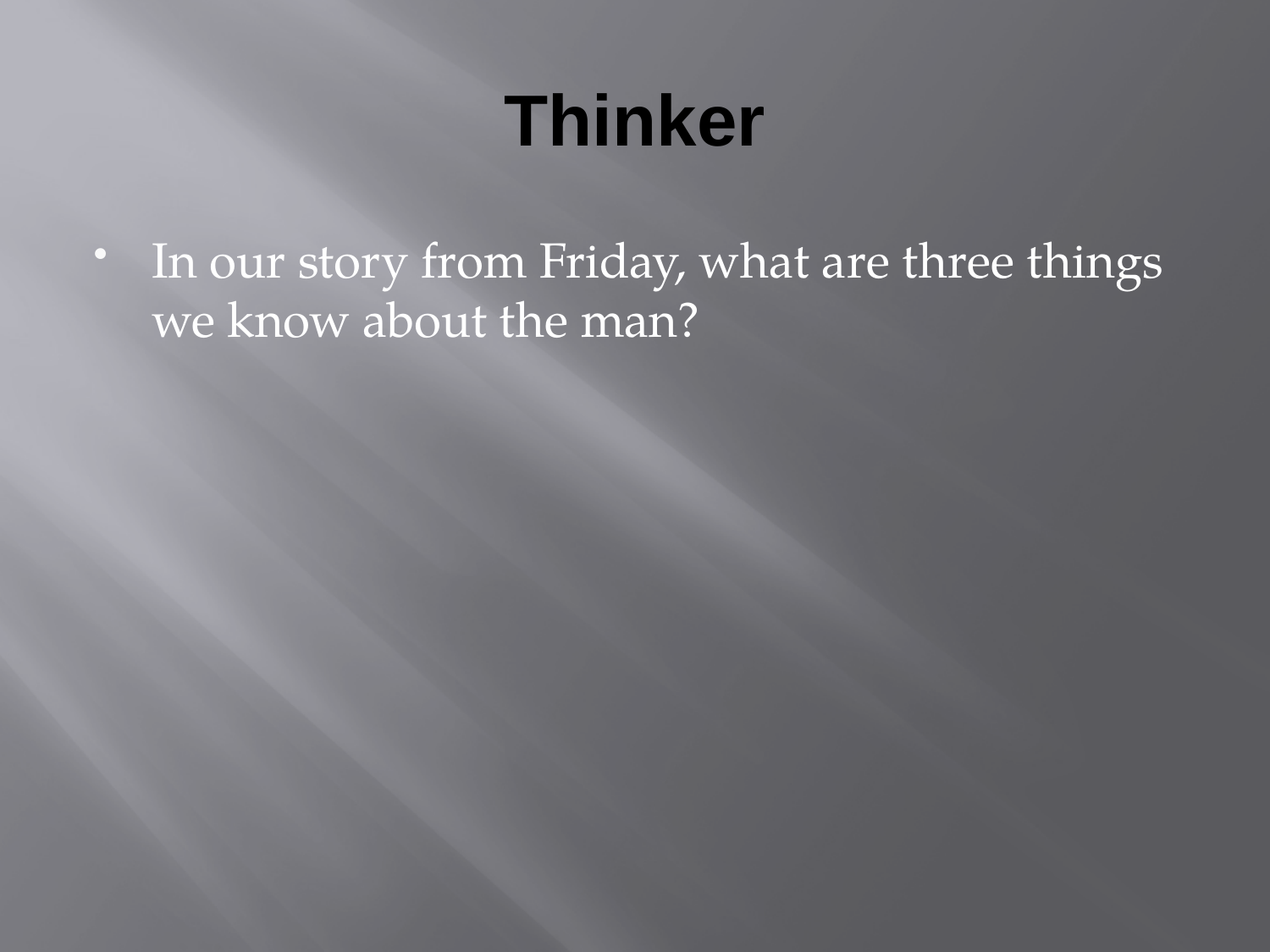

# Thinker
In our story from Friday, what are three things we know about the man?